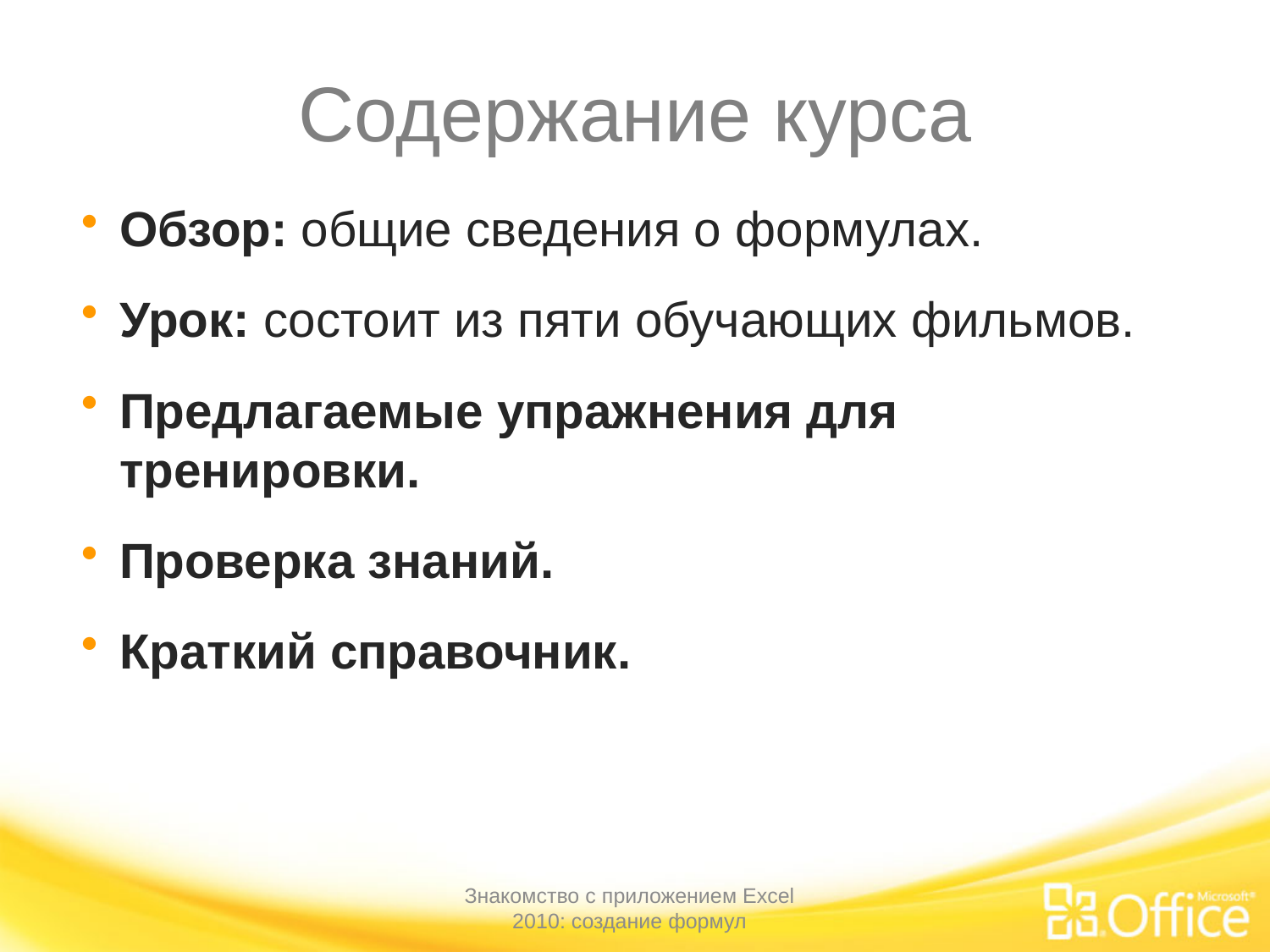

# Содержание курса
Обзор: общие сведения о формулах.
Урок: состоит из пяти обучающих фильмов.
Предлагаемые упражнения для тренировки.
Проверка знаний.
Краткий справочник.

Знакомство с приложением Excel 2010: создание формул